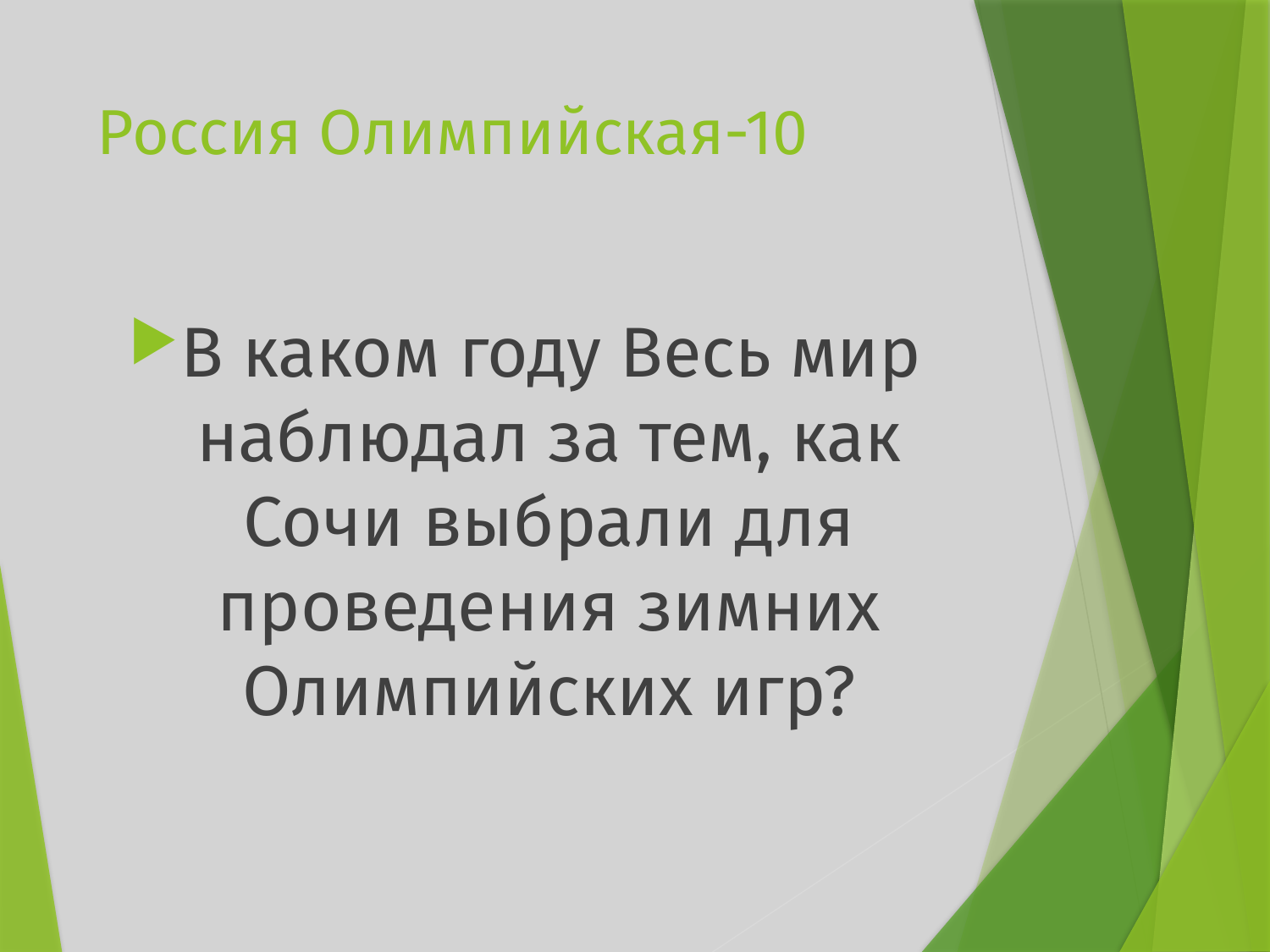

# Россия Олимпийская-10
В каком году Весь мир наблюдал за тем, как Сочи выбрали для проведения зимних Олимпийских игр?